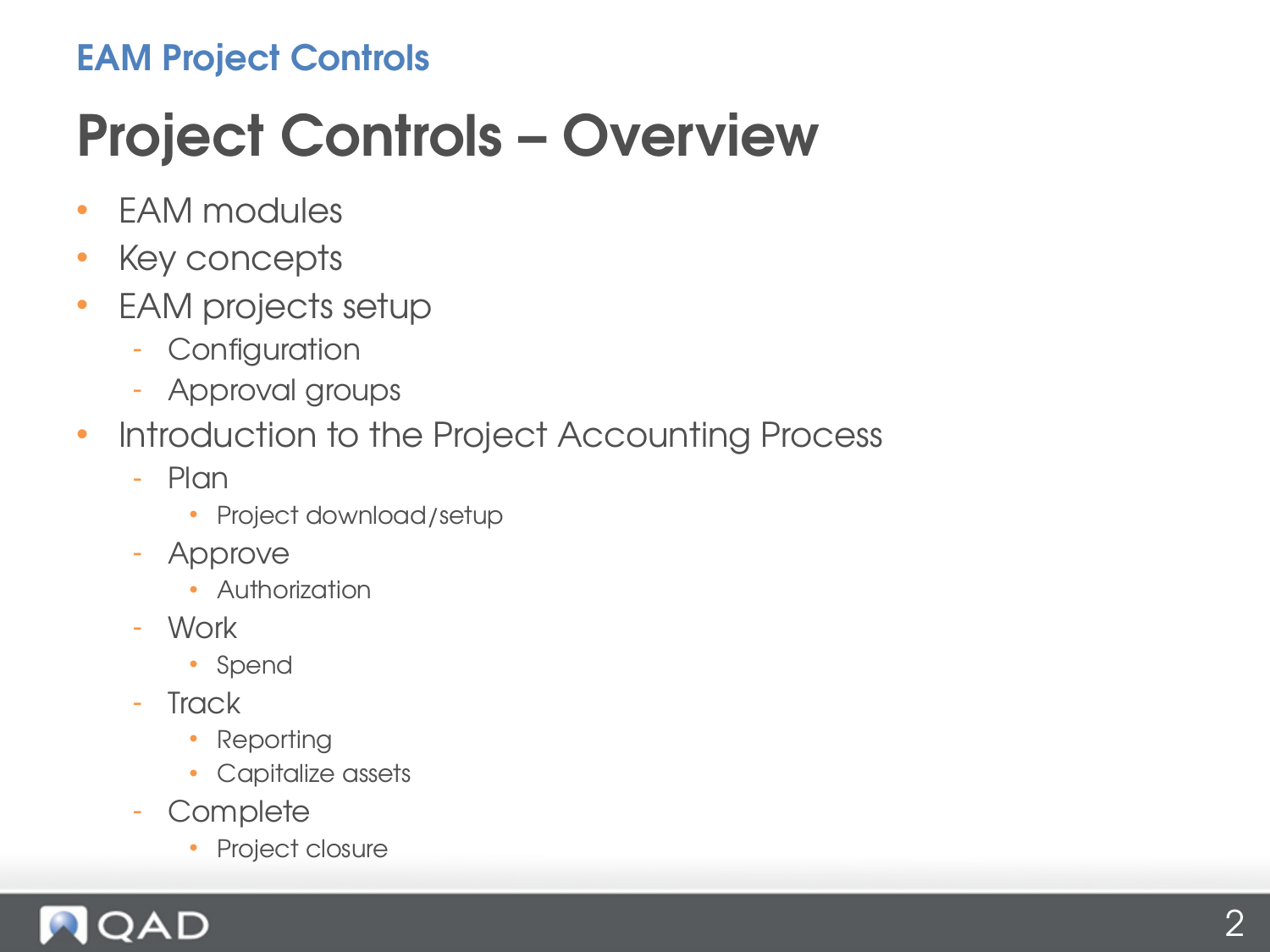

EAM Project Controls
# Project Controls – Overview
EAM modules
Key concepts
EAM projects setup
Configuration
Approval groups
Introduction to the Project Accounting Process
Plan
Project download/setup
Approve
Authorization
Work
Spend
Track
Reporting
Capitalize assets
Complete
Project closure

2